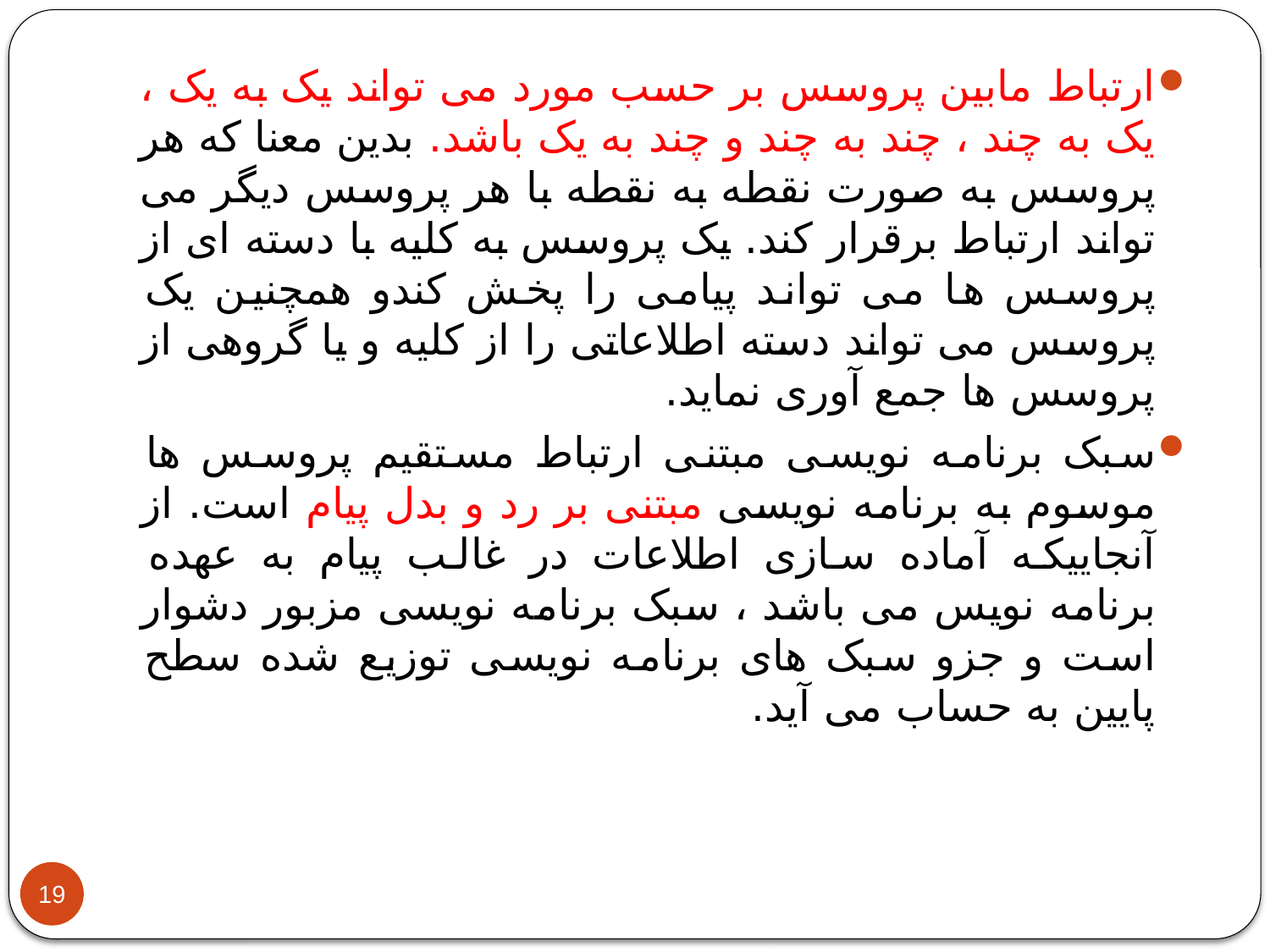

ارتباط مابین پروسس بر حسب مورد می تواند یک به یک ، یک به چند ، چند به چند و چند به یک باشد. بدین معنا که هر پروسس به صورت نقطه به نقطه با هر پروسس دیگر می تواند ارتباط برقرار کند. یک پروسس به کلیه با دسته ای از پروسس ها می تواند پیامی را پخش کندو همچنین یک پروسس می تواند دسته اطلاعاتی را از کلیه و یا گروهی از پروسس ها جمع آوری نماید.
سبک برنامه نویسی مبتنی ارتباط مستقیم پروسس ها موسوم به برنامه نویسی مبتنی بر رد و بدل پیام است. از آنجاییکه آماده سازی اطلاعات در غالب پیام به عهده برنامه نویس می باشد ، سبک برنامه نویسی مزبور دشوار است و جزو سبک های برنامه نویسی توزیع شده سطح پایین به حساب می آید.
19